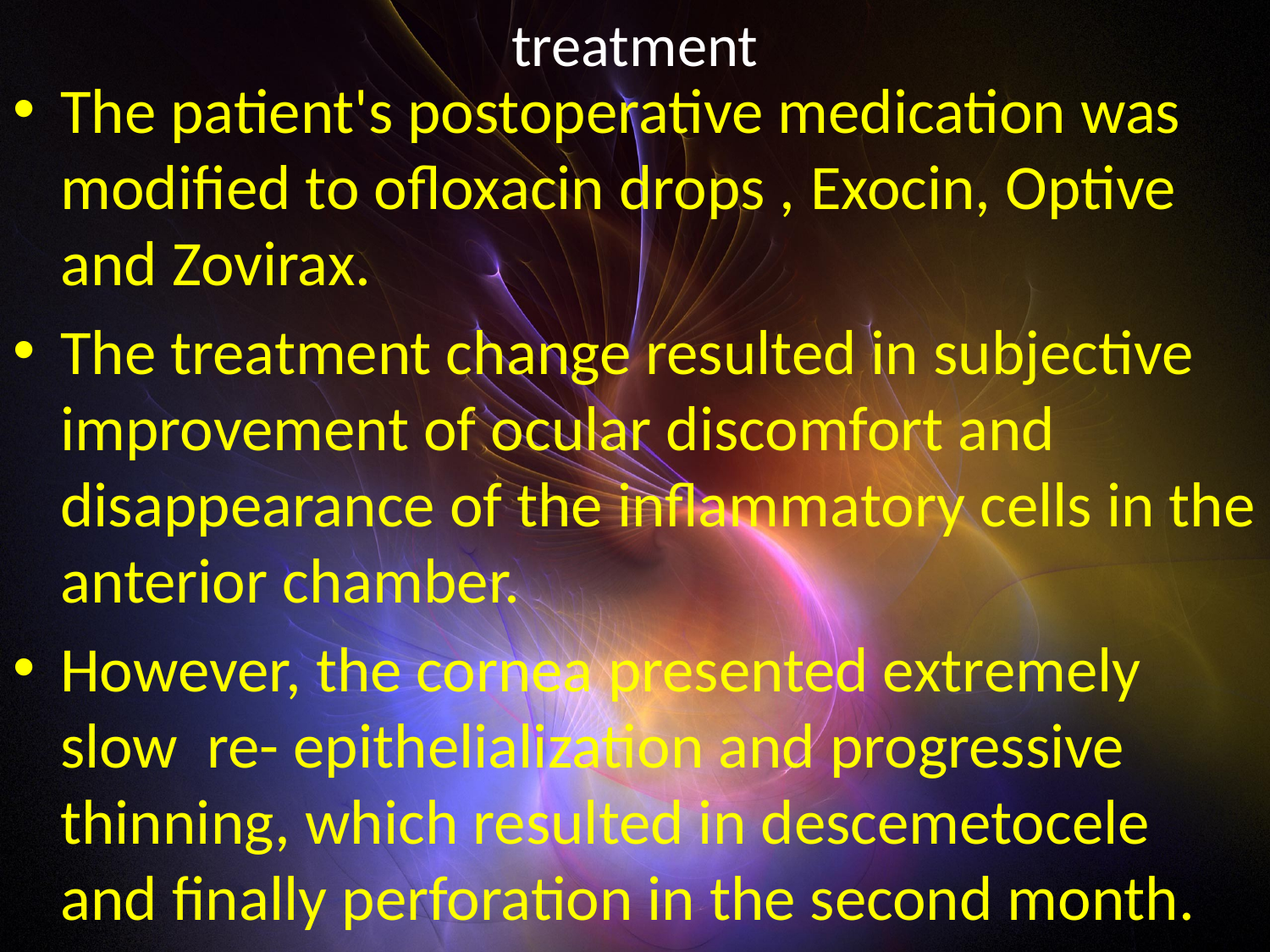

# treatment
The patient's postoperative medication was modified to ofloxacin drops , Exocin, Optive and Zovirax.
The treatment change resulted in subjective improvement of ocular discomfort and  disappearance of the inflammatory cells in the anterior chamber.
However, the cornea presented extremely slow  re- epithelialization and progressive thinning, which resulted in descemetocele and finally perforation in the second month.